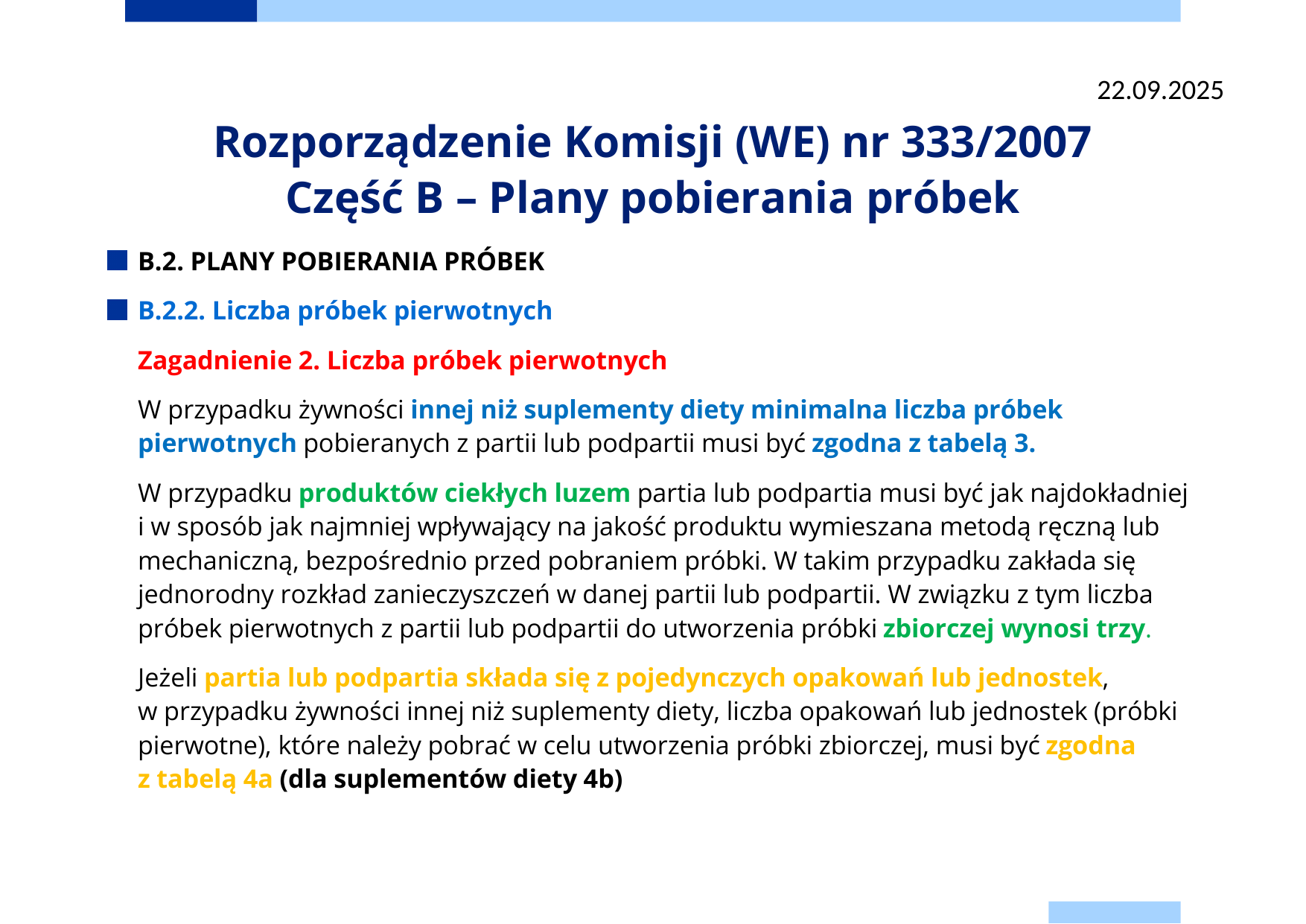

22.09.2025
# Rozporządzenie Komisji (WE) nr 333/2007 Część B – Plany pobierania próbek
B.2. PLANY POBIERANIA PRÓBEK
B.2.2. Liczba próbek pierwotnych
	Zagadnienie 2. Liczba próbek pierwotnych
	W przypadku żywności innej niż suplementy diety minimalna liczba próbek pierwotnych pobieranych z partii lub podpartii musi być zgodna z tabelą 3.
	W przypadku produktów ciekłych luzem partia lub podpartia musi być jak najdokładniej
i w sposób jak najmniej wpływający na jakość produktu wymieszana metodą ręczną lub mechaniczną, bezpośrednio przed pobraniem próbki. W takim przypadku zakłada się jednorodny rozkład zanieczyszczeń w danej partii lub podpartii. W związku z tym liczba próbek pierwotnych z partii lub podpartii do utworzenia próbki zbiorczej wynosi trzy.
	Jeżeli partia lub podpartia składa się z pojedynczych opakowań lub jednostek,
w przypadku żywności innej niż suplementy diety, liczba opakowań lub jednostek (próbki pierwotne), które należy pobrać w celu utworzenia próbki zbiorczej, musi być zgodna
z tabelą 4a (dla suplementów diety 4b)